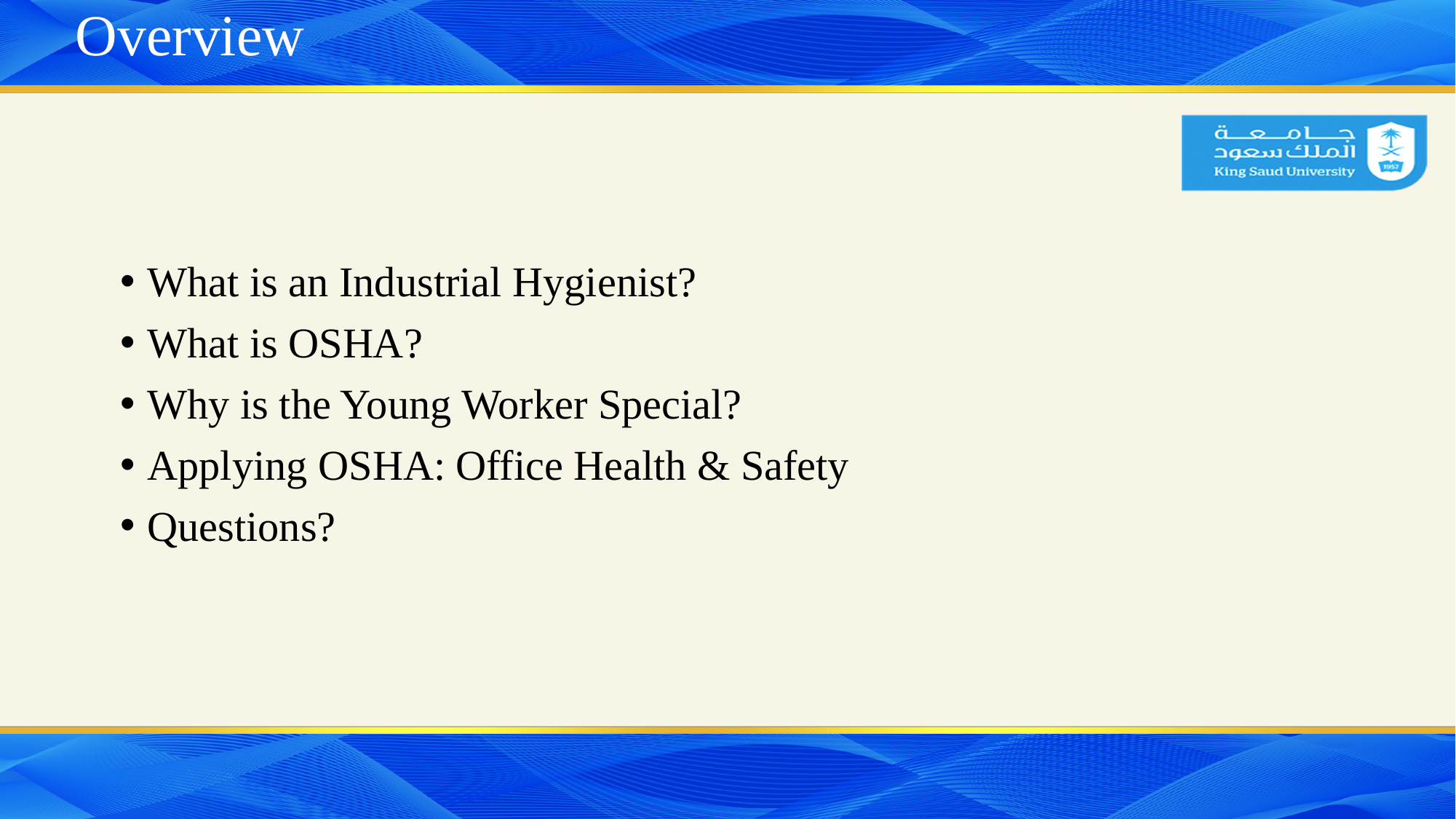

# Overview
What is an Industrial Hygienist?
What is OSHA?
Why is the Young Worker Special?
Applying OSHA: Office Health & Safety
Questions?